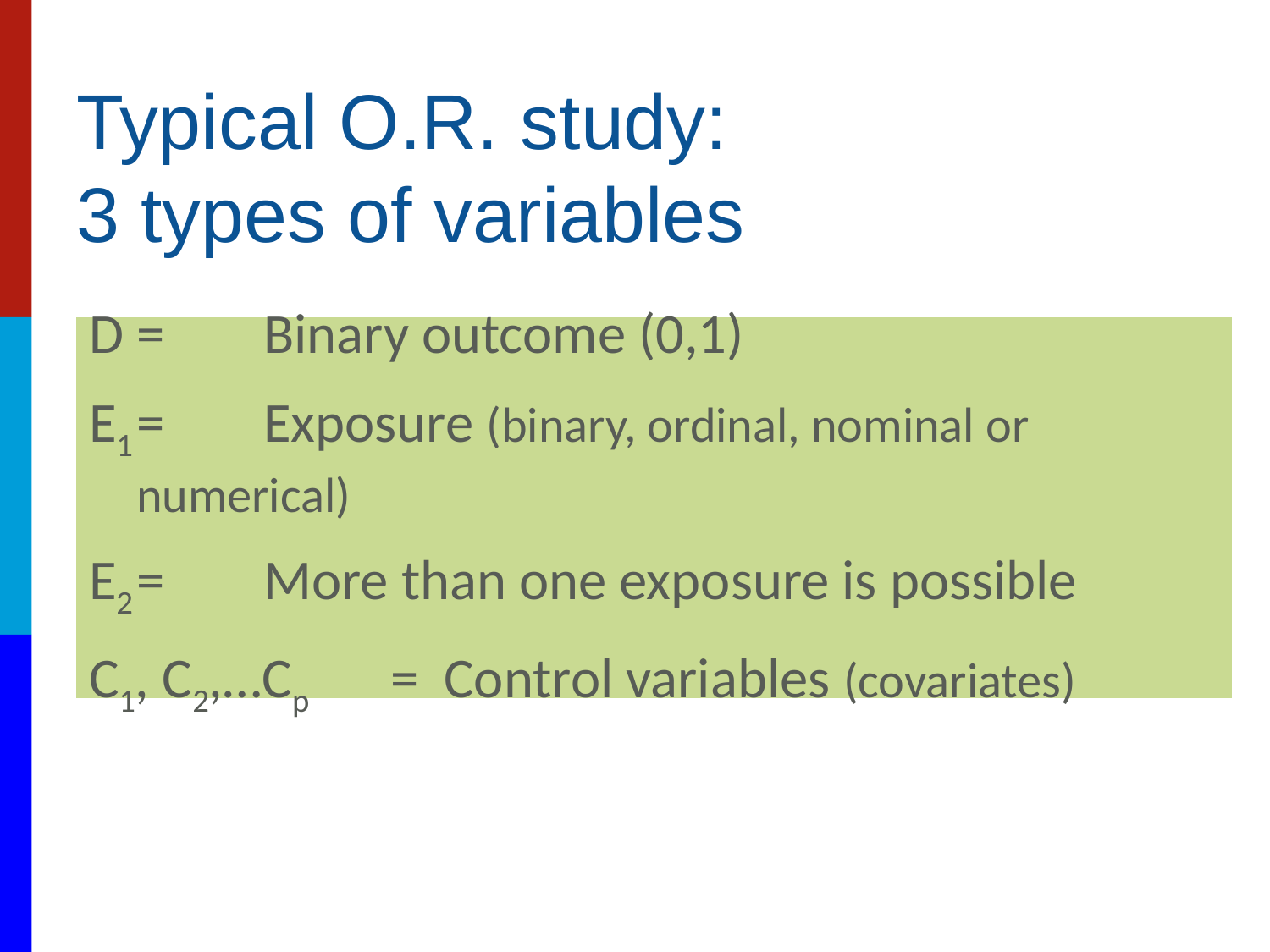

# Typical O.R. study: 3 types of variables
D	=	Binary outcome (0,1)
E1	=	Exposure (binary, ordinal, nominal or numerical)
E2	=	More than one exposure is possible
C1, C2,…Cp	=  Control variables (covariates)